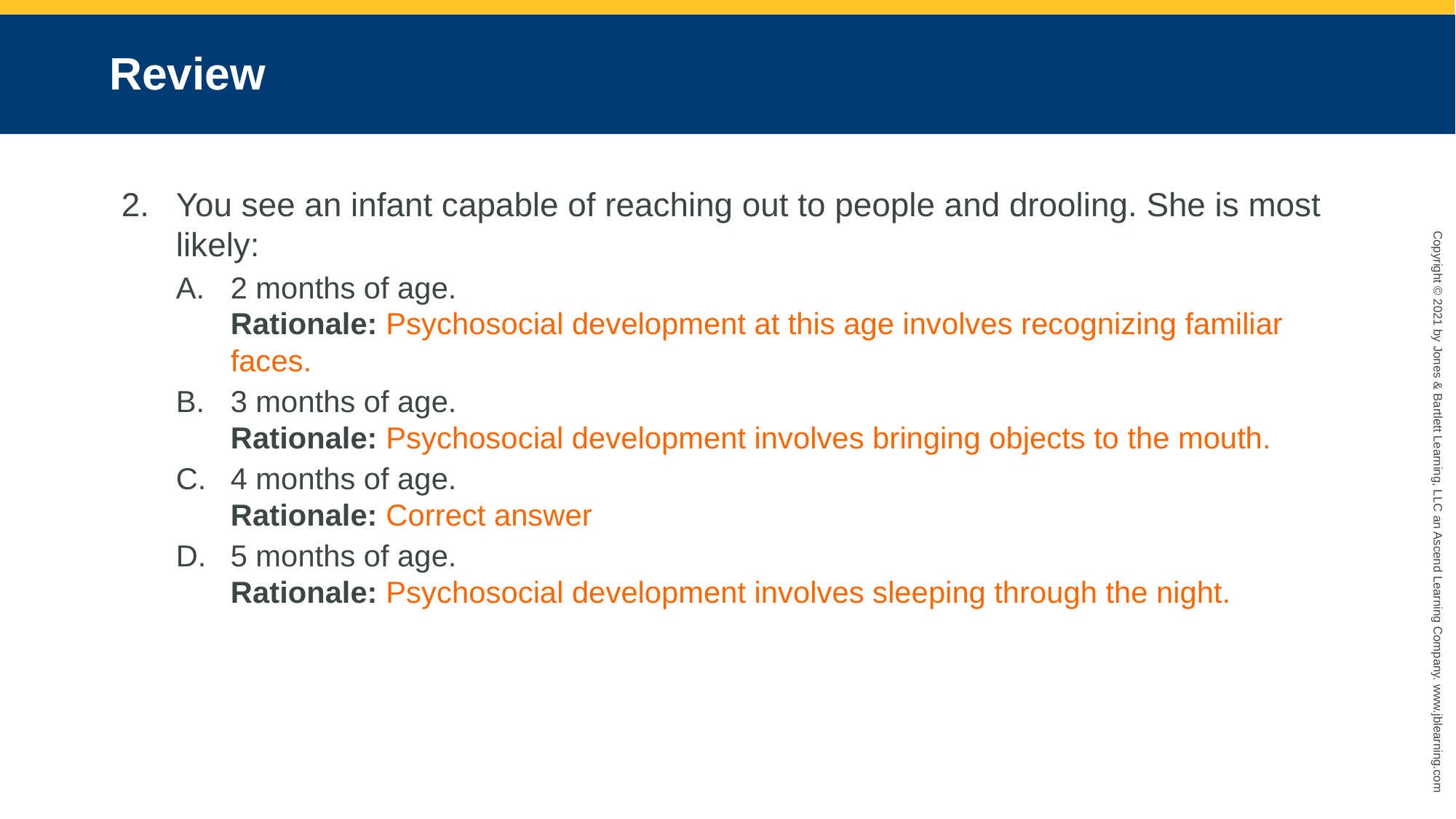

# Review
You see an infant capable of reaching out to people and drooling. She is most likely:
2 months of age.
Rationale: Psychosocial development at this age involves recognizing familiar faces.
3 months of age.
Rationale: Psychosocial development involves bringing objects to the mouth.
4 months of age.
Rationale: Correct answer
5 months of age.
Rationale: Psychosocial development involves sleeping through the night.